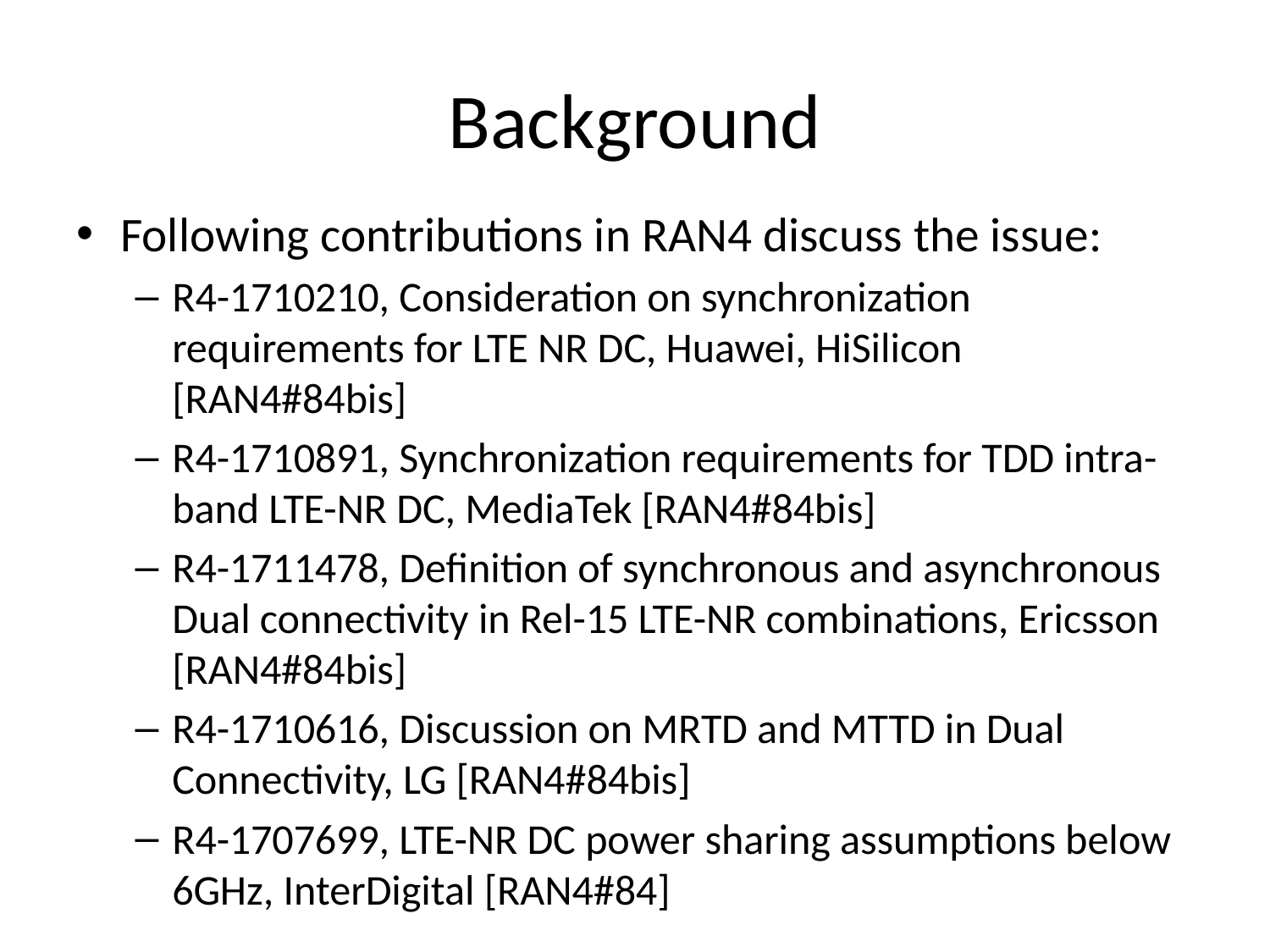

# Background
Following contributions in RAN4 discuss the issue:
R4-1710210, Consideration on synchronization requirements for LTE NR DC, Huawei, HiSilicon [RAN4#84bis]
R4-1710891, Synchronization requirements for TDD intra-band LTE-NR DC, MediaTek [RAN4#84bis]
R4-1711478, Definition of synchronous and asynchronous Dual connectivity in Rel-15 LTE-NR combinations, Ericsson [RAN4#84bis]
R4-1710616, Discussion on MRTD and MTTD in Dual Connectivity, LG [RAN4#84bis]
R4-1707699, LTE-NR DC power sharing assumptions below 6GHz, InterDigital [RAN4#84]